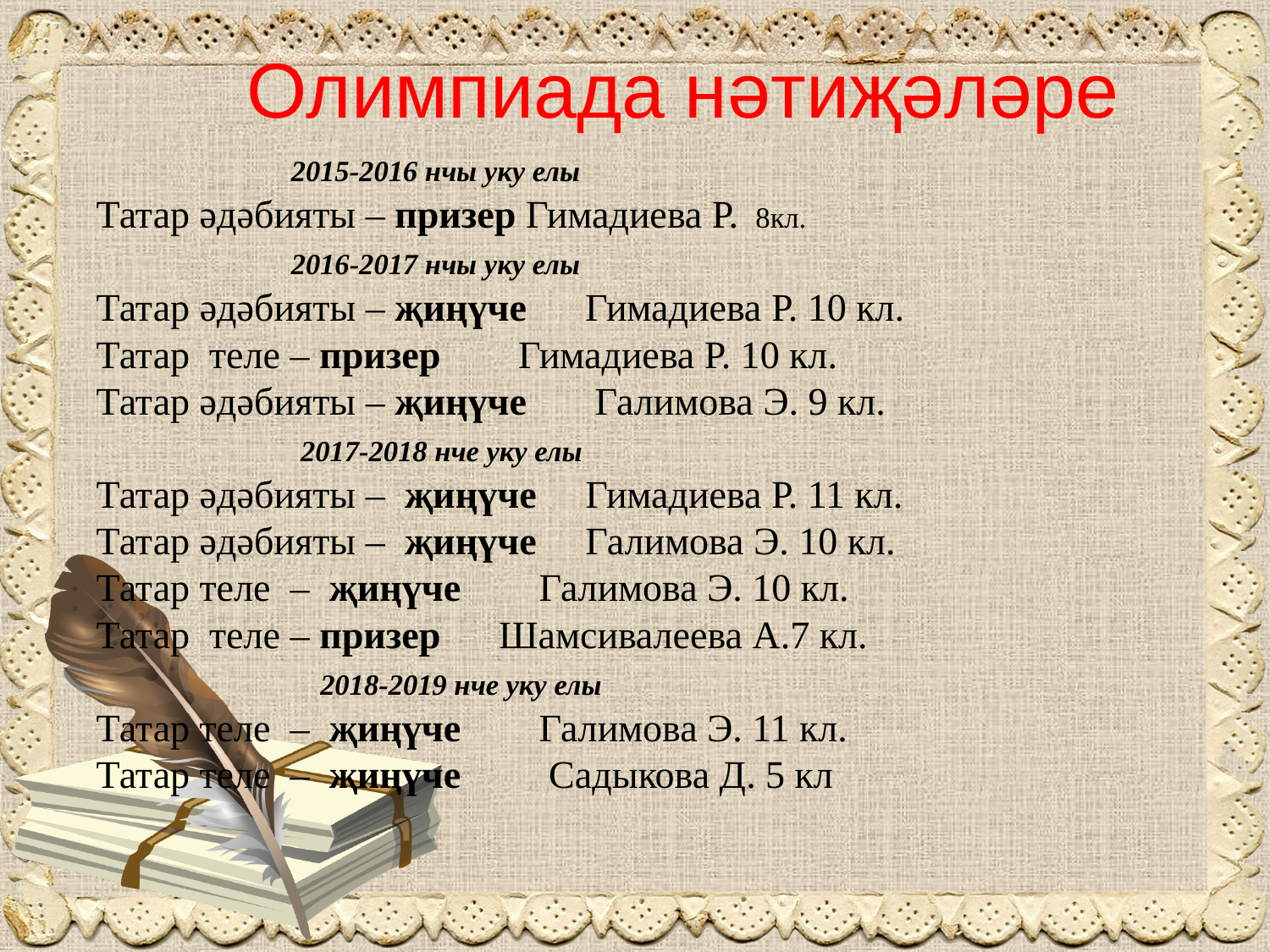

# Олимпиада нәтиҗәләре
                         2015-2016 нчы уку елы
     Татар әдәбияты – призер Гимадиева Р.  8кл.
                         2016-2017 нчы уку елы
     Татар әдәбияты – җиңүче      Гимадиева Р. 10 кл.
     Татар  теле – призер        Гимадиева Р. 10 кл.
     Татар әдәбияты – җиңүче       Галимова Э. 9 кл.
                          2017-2018 нче уку елы
     Татар әдәбияты –  җиңүче     Гимадиева Р. 11 кл.
     Татар әдәбияты –  җиңүче     Галимова Э. 10 кл.
     Татар теле  –  җиңүче        Галимова Э. 10 кл.
     Татар  теле – призер      Шамсивалеева А.7 кл.
                            2018-2019 нче уку елы
     Татар теле  –  җиңүче        Галимова Э. 11 кл.
     Татар теле  –  җиңүче         Садыкова Д. 5 кл